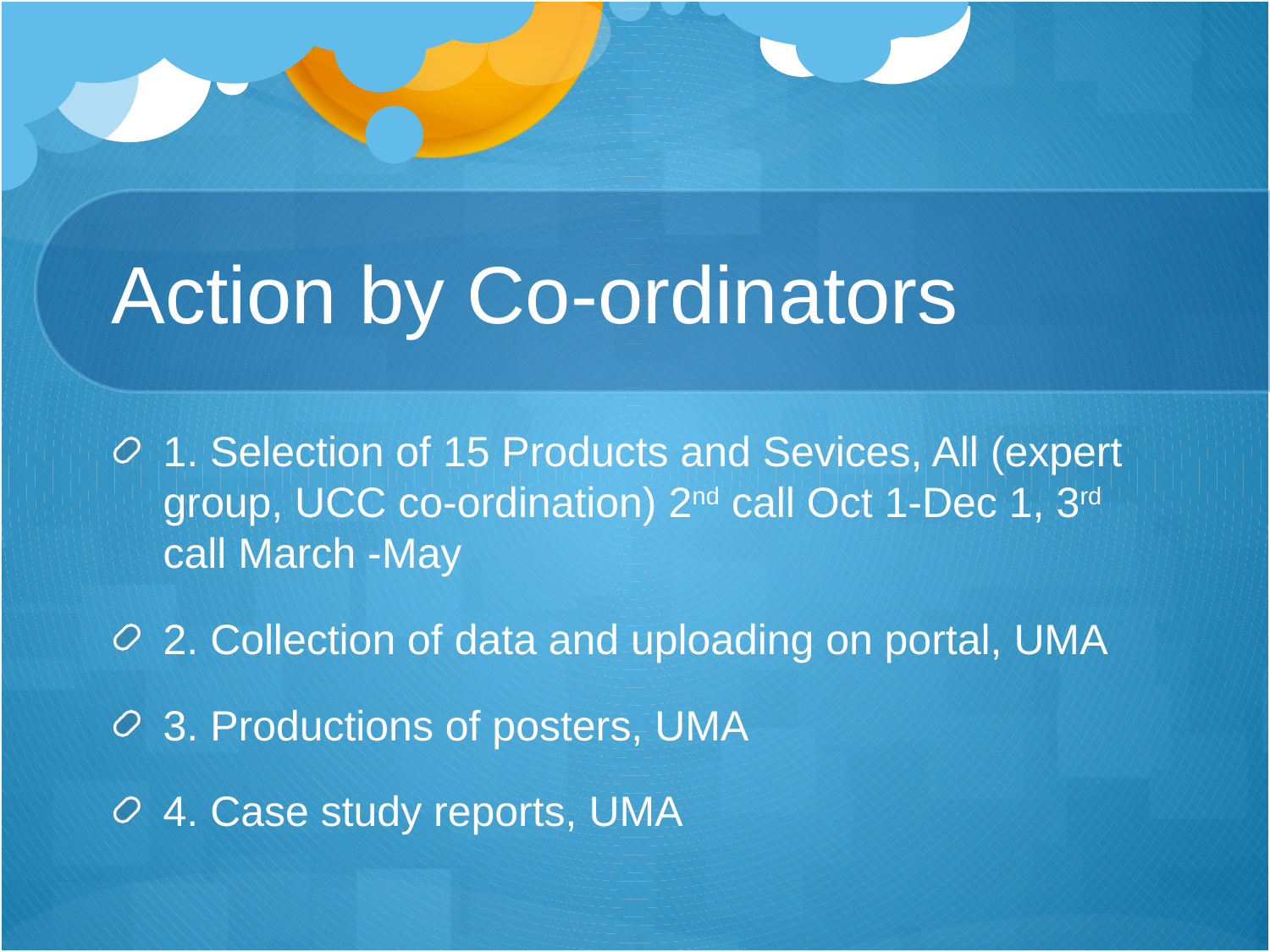

# Action by Co-ordinators
1. Selection of 15 Products and Sevices, All (expert group, UCC co-ordination) 2nd call Oct 1-Dec 1, 3rd call March -May
2. Collection of data and uploading on portal, UMA
3. Productions of posters, UMA
4. Case study reports, UMA